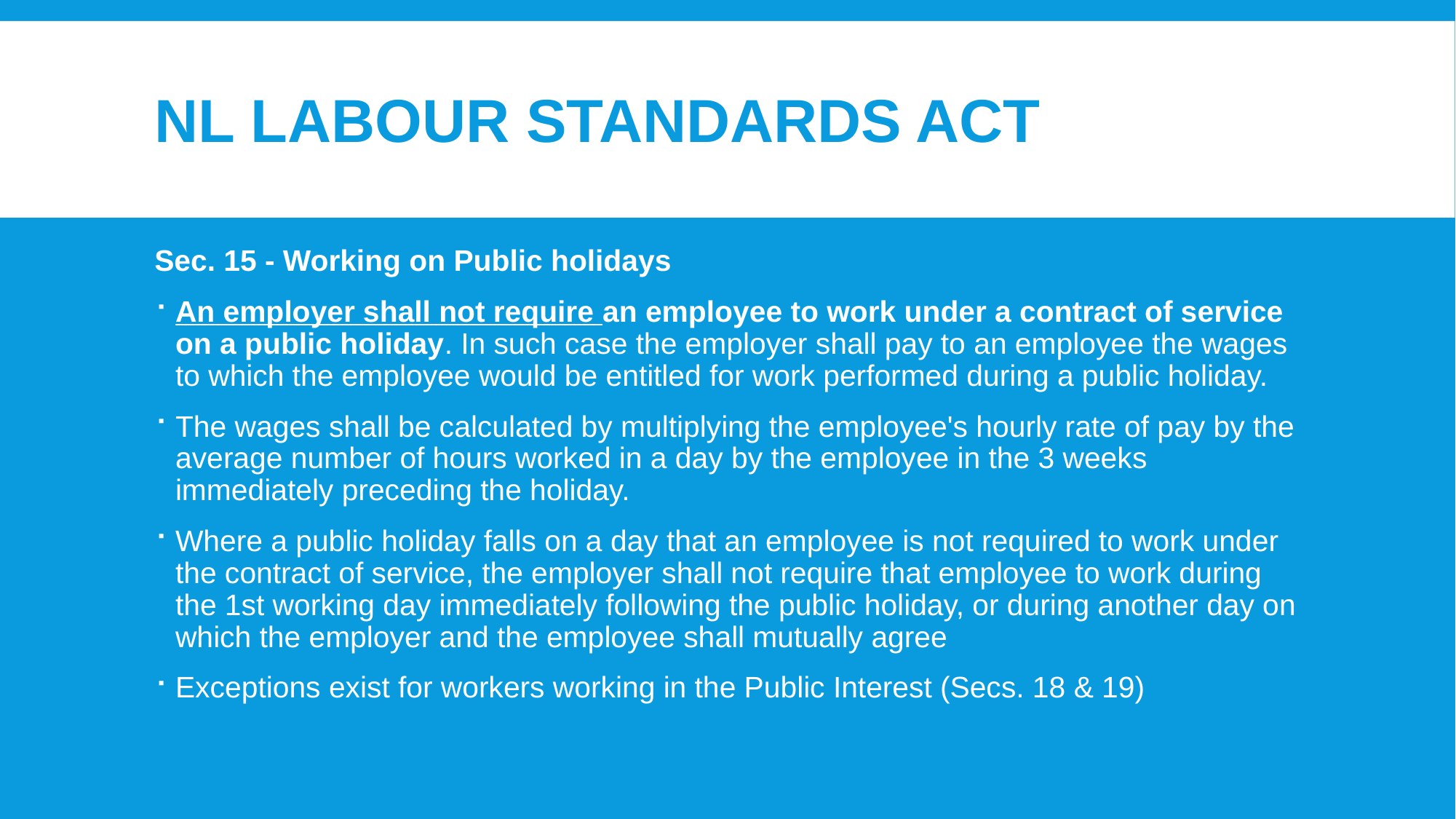

# NL Labour Standards Act
Sec. 15 - Working on Public holidays
An employer shall not require an employee to work under a contract of service on a public holiday. In such case the employer shall pay to an employee the wages to which the employee would be entitled for work performed during a public holiday.
The wages shall be calculated by multiplying the employee's hourly rate of pay by the average number of hours worked in a day by the employee in the 3 weeks immediately preceding the holiday.
Where a public holiday falls on a day that an employee is not required to work under the contract of service, the employer shall not require that employee to work during the 1st working day immediately following the public holiday, or during another day on which the employer and the employee shall mutually agree
Exceptions exist for workers working in the Public Interest (Secs. 18 & 19)